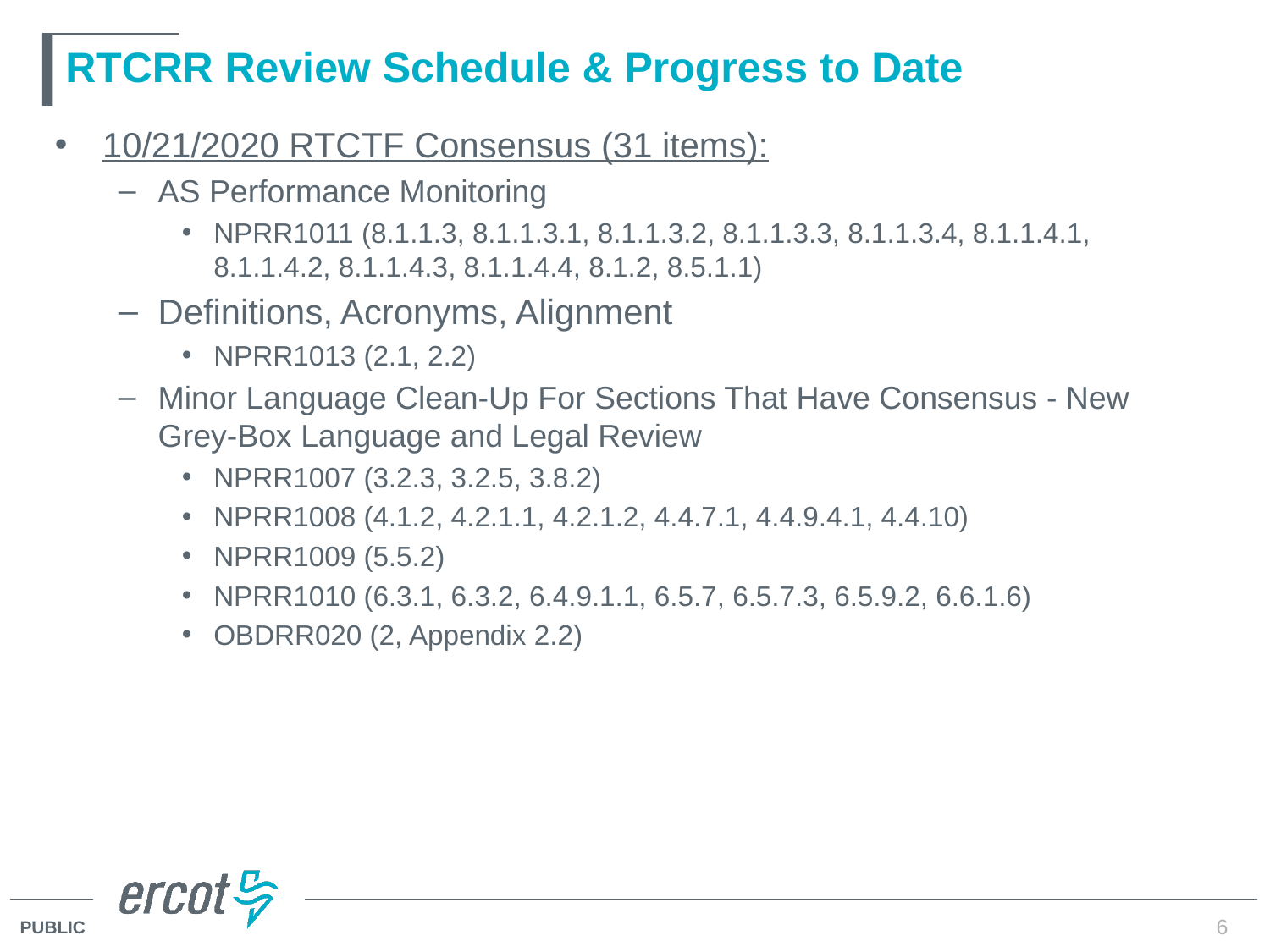

# RTCRR Review Schedule & Progress to Date
10/21/2020 RTCTF Consensus (31 items):
AS Performance Monitoring
NPRR1011 (8.1.1.3, 8.1.1.3.1, 8.1.1.3.2, 8.1.1.3.3, 8.1.1.3.4, 8.1.1.4.1, 8.1.1.4.2, 8.1.1.4.3, 8.1.1.4.4, 8.1.2, 8.5.1.1)
Definitions, Acronyms, Alignment
NPRR1013 (2.1, 2.2)
Minor Language Clean-Up For Sections That Have Consensus - New Grey-Box Language and Legal Review
NPRR1007 (3.2.3, 3.2.5, 3.8.2)
NPRR1008 (4.1.2, 4.2.1.1, 4.2.1.2, 4.4.7.1, 4.4.9.4.1, 4.4.10)
NPRR1009 (5.5.2)
NPRR1010 (6.3.1, 6.3.2, 6.4.9.1.1, 6.5.7, 6.5.7.3, 6.5.9.2, 6.6.1.6)
OBDRR020 (2, Appendix 2.2)

6